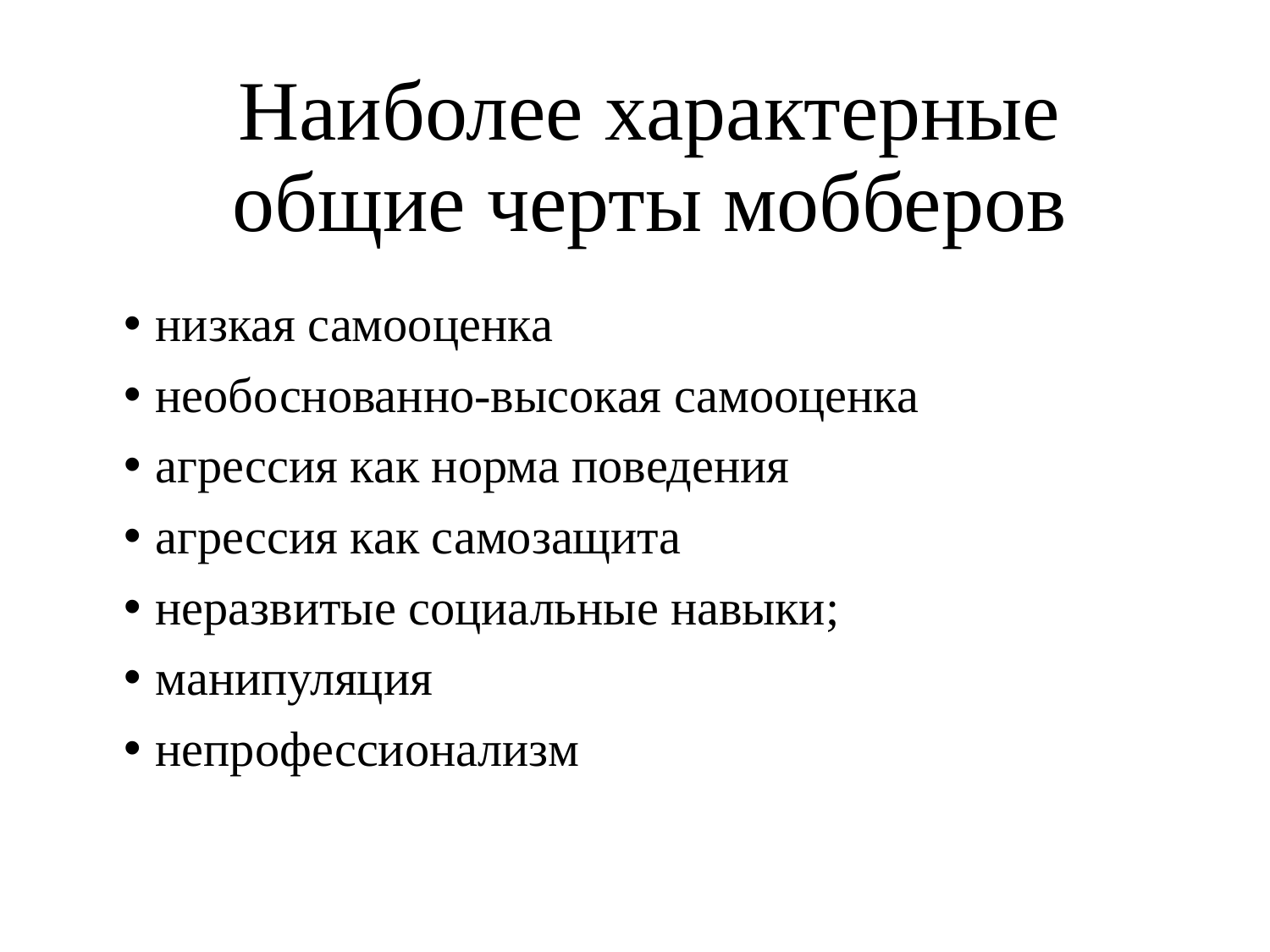

# Наиболее характерные общие черты мобберов
низкая самооценка
необоснованно-высокая самооценка
агрессия как норма поведения
агрессия как самозащита
неразвитые социальные навыки;
манипуляция
непрофессионализм